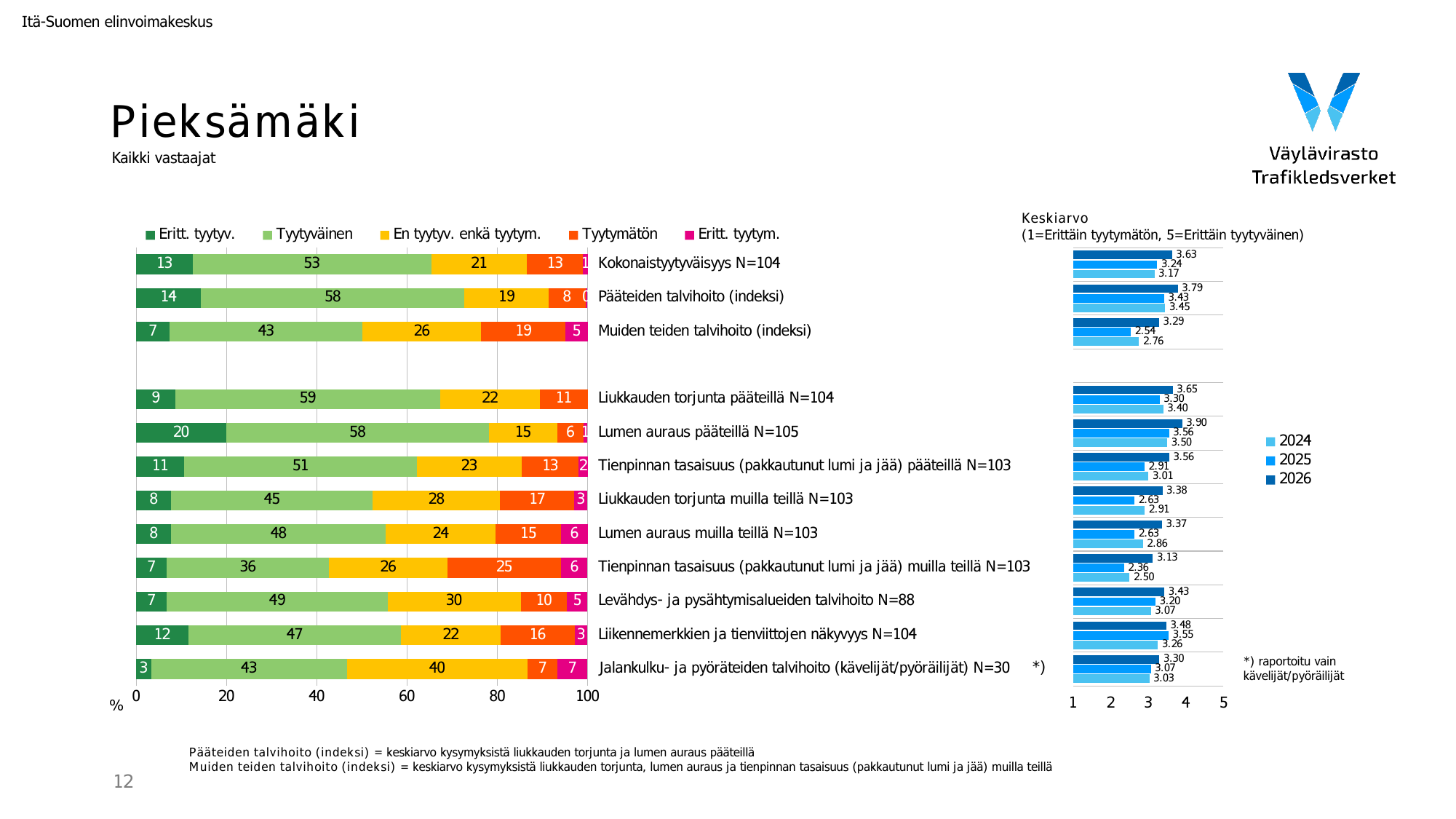

Itä-Suomen elinvoimakeskus
# Pieksämäki
Kaikki vastaajat
Keskiarvo
(1=Erittäin tyytymätön, 5=Erittäin tyytyväinen)

### Chart

| Category | Eritt. tyytyv. | Tyytyväinen | En tyytyv. enkä tyytym. | Tyytymätön | Eritt. tyytym. |
|---|---|---|---|---|---|
| Kokonaistyytyväisyys N=104 | 12.5 | 52.88461538461539 | 21.153846153846153 | 12.5 | 0.9615384615384616 |
| Pääteiden talvihoito (indeksi) | 14.354066985645932 | 58.3732057416268 | 18.660287081339714 | 8.133971291866029 | 0.4784688995215311 |
| Muiden teiden talvihoito (indeksi) | 7.44336569579288 | 42.71844660194175 | 26.21359223300971 | 18.77022653721683 | 4.854368932038835 |
|  | None | None | None | None | None |
| Liukkauden torjunta pääteillä N=104 | 8.653846153846153 | 58.65384615384615 | 22.115384615384613 | 10.576923076923077 | 0.0 |
| Lumen auraus pääteillä N=105 | 20.0 | 58.0952380952381 | 15.238095238095239 | 5.714285714285714 | 0.9523809523809524 |
| Tienpinnan tasaisuus (pakkautunut lumi ja jää) pääteillä N=103 | 10.679611650485436 | 51.45631067961165 | 23.300970873786408 | 12.62135922330097 | 1.9417475728155338 |
| Liukkauden torjunta muilla teillä N=103 | 7.766990291262135 | 44.66019417475729 | 28.155339805825243 | 16.50485436893204 | 2.912621359223301 |
| Lumen auraus muilla teillä N=103 | 7.766990291262135 | 47.57281553398058 | 24.271844660194176 | 14.563106796116504 | 5.825242718446602 |
| Tienpinnan tasaisuus (pakkautunut lumi ja jää) muilla teillä N=103 | 6.796116504854369 | 35.92233009708738 | 26.21359223300971 | 25.24271844660194 | 5.825242718446602 |
| Levähdys- ja pysähtymisalueiden talvihoito N=88 | 6.8181818181818175 | 48.86363636363637 | 29.545454545454547 | 10.227272727272728 | 4.545454545454546 |
| Liikennemerkkien ja tienviittojen näkyvyys N=104 | 11.538461538461538 | 47.11538461538461 | 22.115384615384613 | 16.346153846153847 | 2.8846153846153846 |
| Jalankulku- ja pyöräteiden talvihoito (kävelijät/pyöräilijät) N=30 | 3.3333333333333335 | 43.333333333333336 | 40.0 | 6.666666666666667 | 6.666666666666667 |

### Chart

| Category | 2026 | 2025 | 2024 |
|---|---|---|---|
*) raportoitu vain
kävelijät/pyöräilijät
*)
%
Pääteiden talvihoito (indeksi) = keskiarvo kysymyksistä liukkauden torjunta ja lumen auraus pääteillä
Muiden teiden talvihoito (indeksi) = keskiarvo kysymyksistä liukkauden torjunta, lumen auraus ja tienpinnan tasaisuus (pakkautunut lumi ja jää) muilla teillä

12